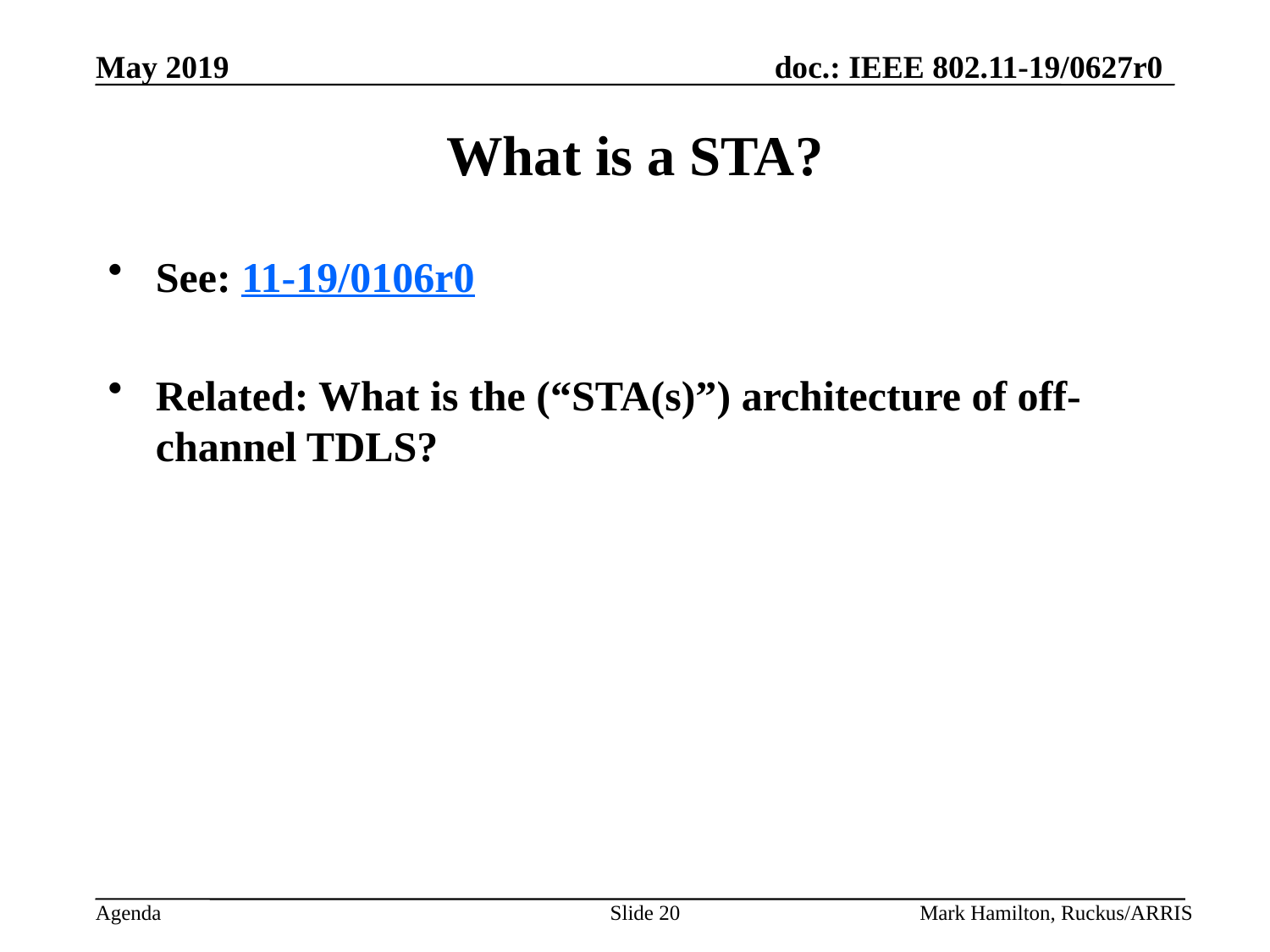

# What is a STA?
See: 11-19/0106r0

Related: What is the (“STA(s)”) architecture of off-channel TDLS?